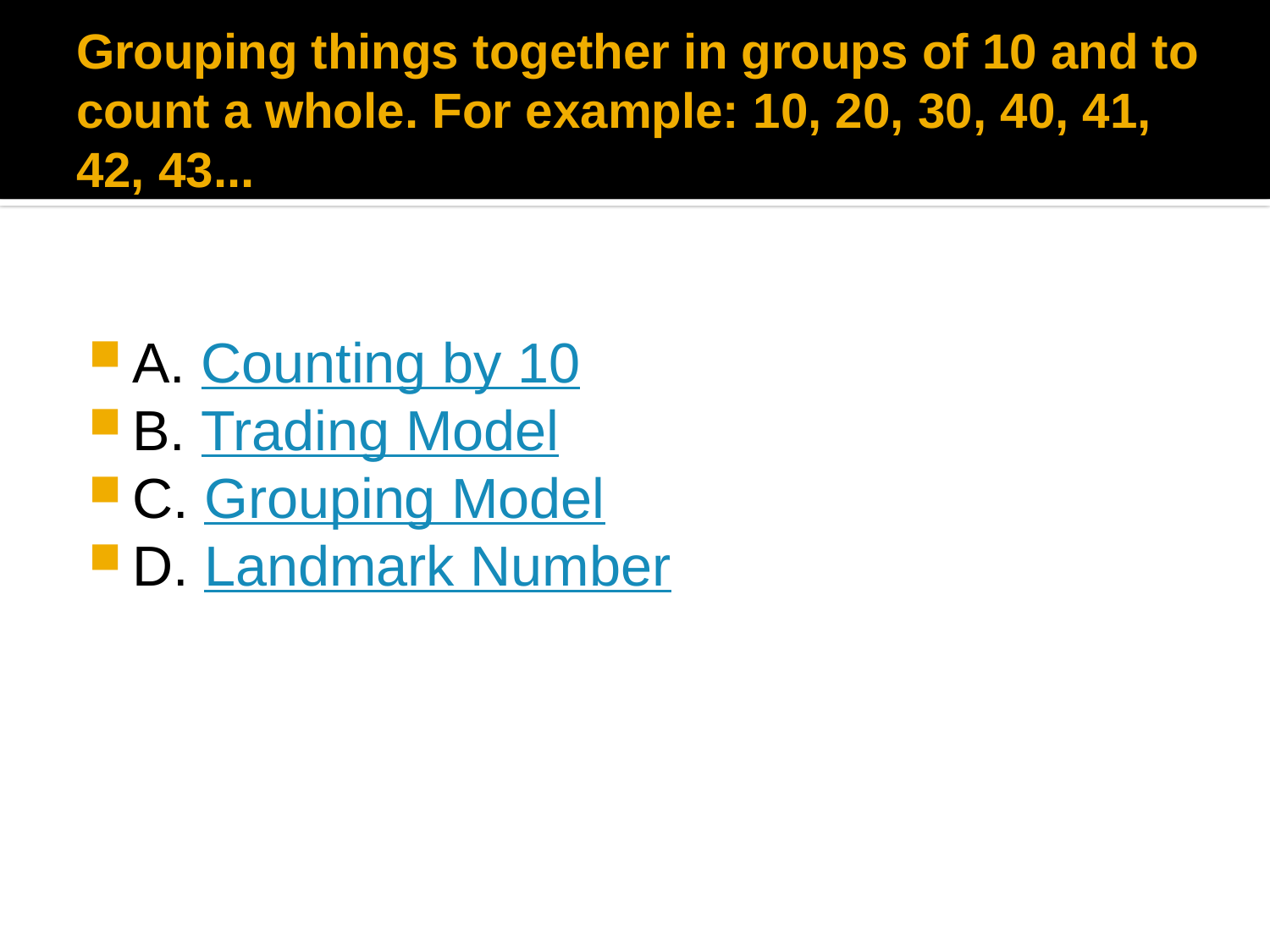

# Grouping things together in groups of 10 and to count a whole. For example: 10, 20, 30, 40, 41, 42, 43...

A. Counting by 10
B. Trading Model
C. Grouping Model
D. Landmark Number